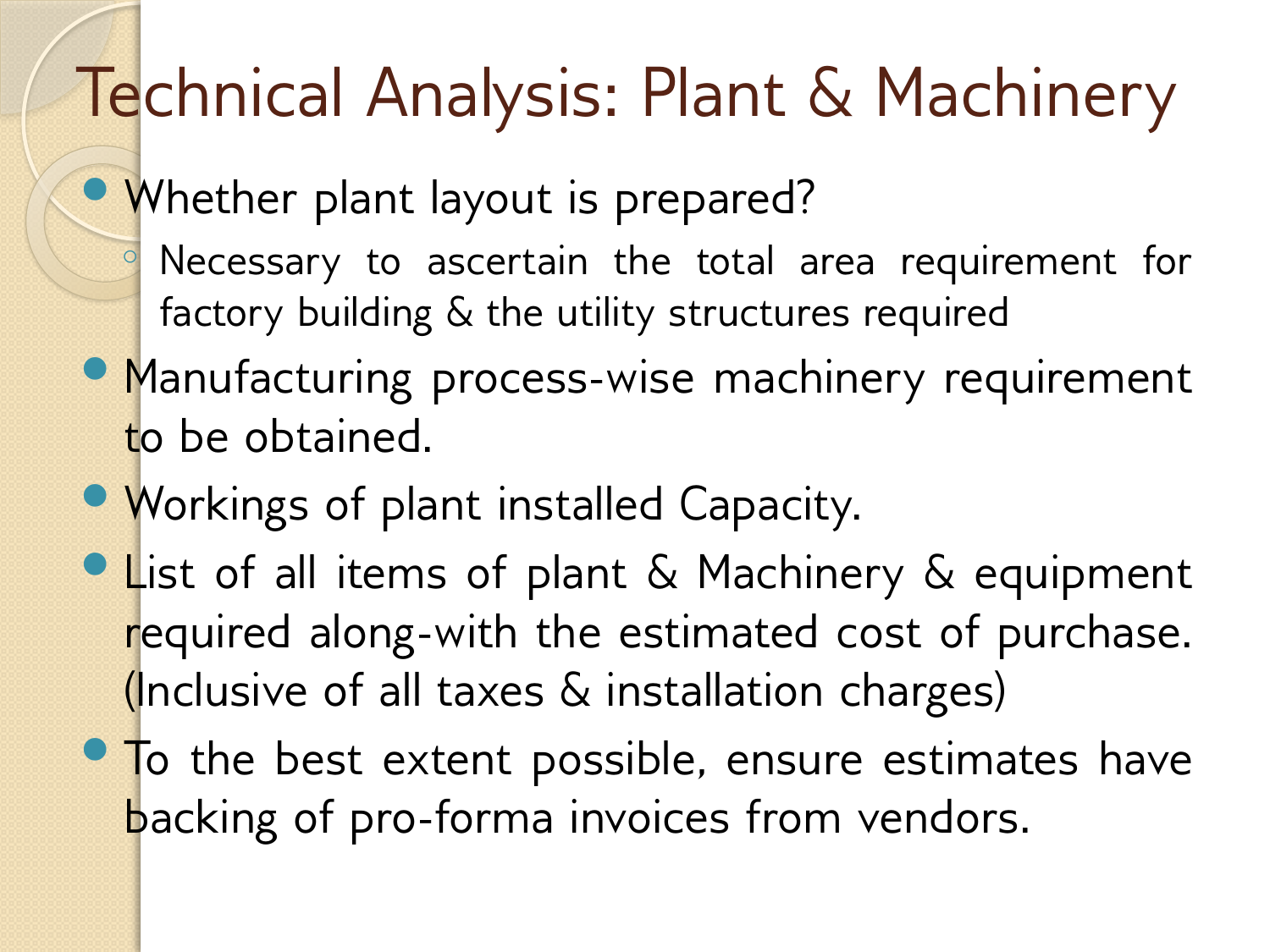

# Technical Analysis: Plant & Machinery
Whether plant layout is prepared?
Necessary to ascertain the total area requirement for factory building & the utility structures required
Manufacturing process-wise machinery requirement to be obtained.
Workings of plant installed Capacity.
List of all items of plant & Machinery & equipment required along-with the estimated cost of purchase. (Inclusive of all taxes & installation charges)
To the best extent possible, ensure estimates have backing of pro-forma invoices from vendors.